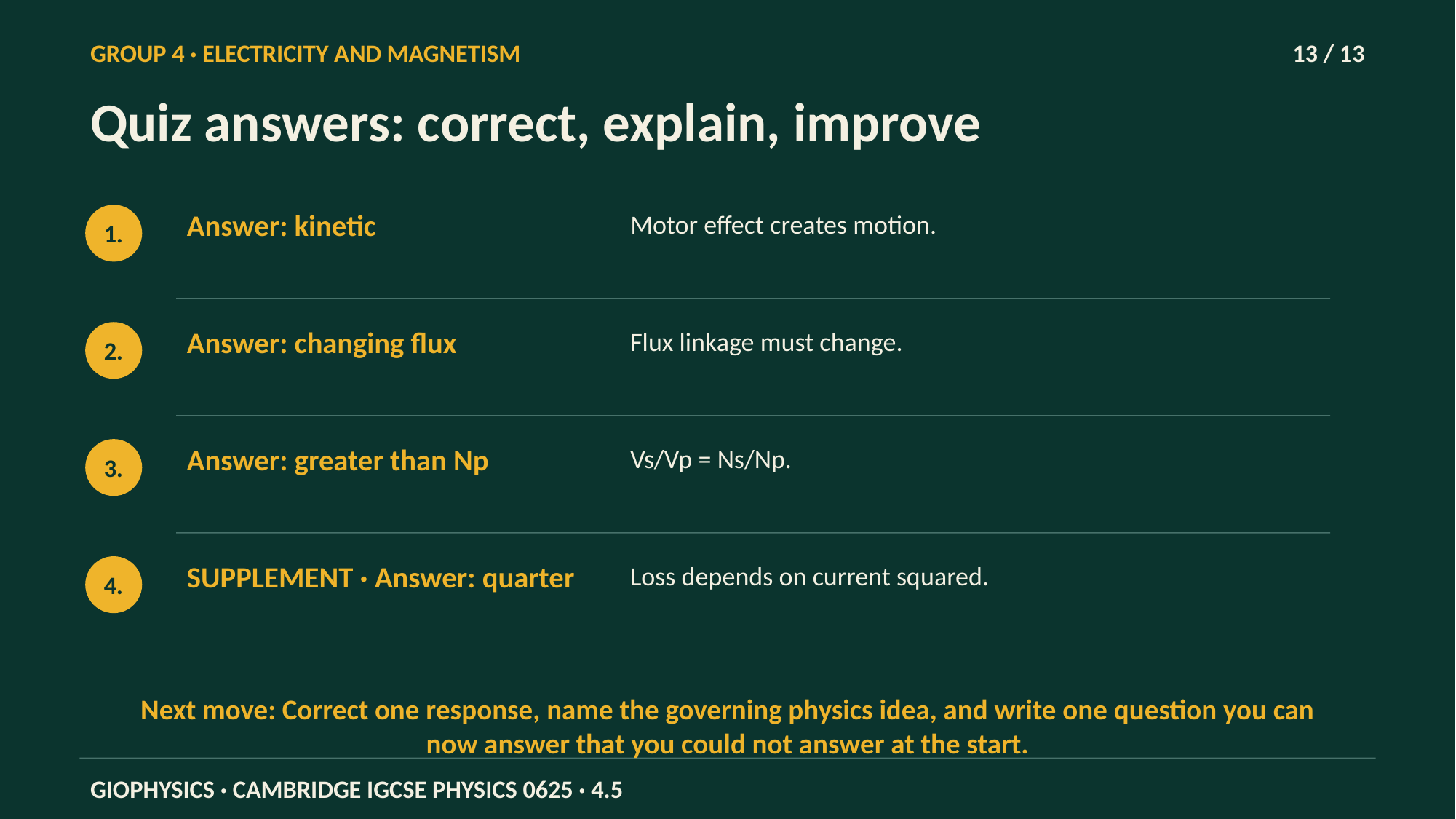

GROUP 4 · ELECTRICITY AND MAGNETISM
13 / 13
Quiz answers: correct, explain, improve
Answer: kinetic
Motor effect creates motion.

1.

Answer: changing flux
Flux linkage must change.

2.

Answer: greater than Np
Vs/Vp = Ns/Np.

3.

SUPPLEMENT · Answer: quarter
Loss depends on current squared.

4.
Next move: Correct one response, name the governing physics idea, and write one question you can now answer that you could not answer at the start.

GIOPHYSICS · CAMBRIDGE IGCSE PHYSICS 0625 · 4.5